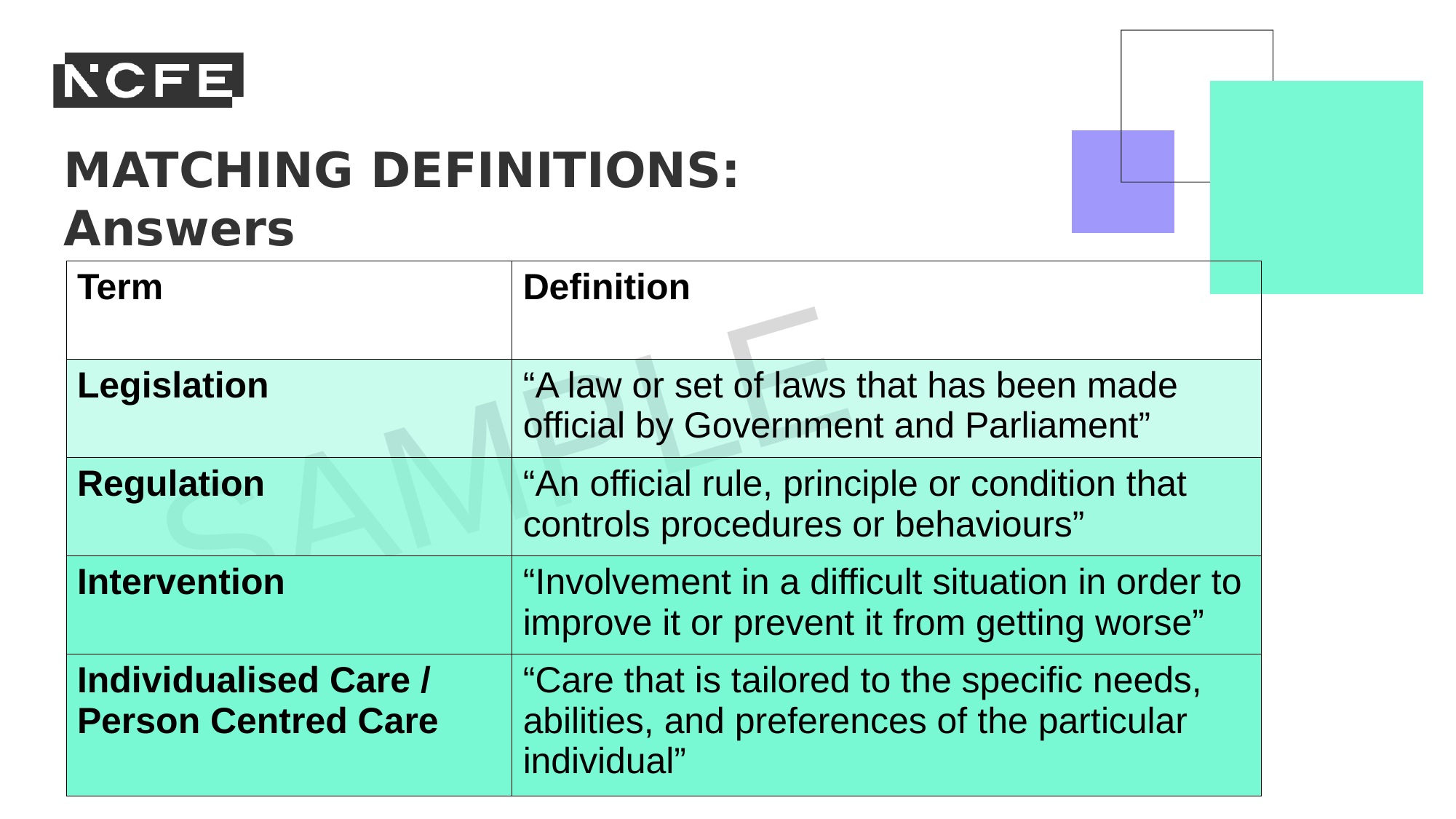

MATCHING DEFINITIONS:
Answers
| Term | Definition |
| --- | --- |
| Legislation | “A law or set of laws that has been made official by Government and Parliament” |
| Regulation | “An official rule, principle or condition that controls procedures or behaviours” |
| Intervention | “Involvement in a difficult situation in order to improve it or prevent it from getting worse” |
| Individualised Care / Person Centred Care | “Care that is tailored to the specific needs, abilities, and preferences of the particular individual” |